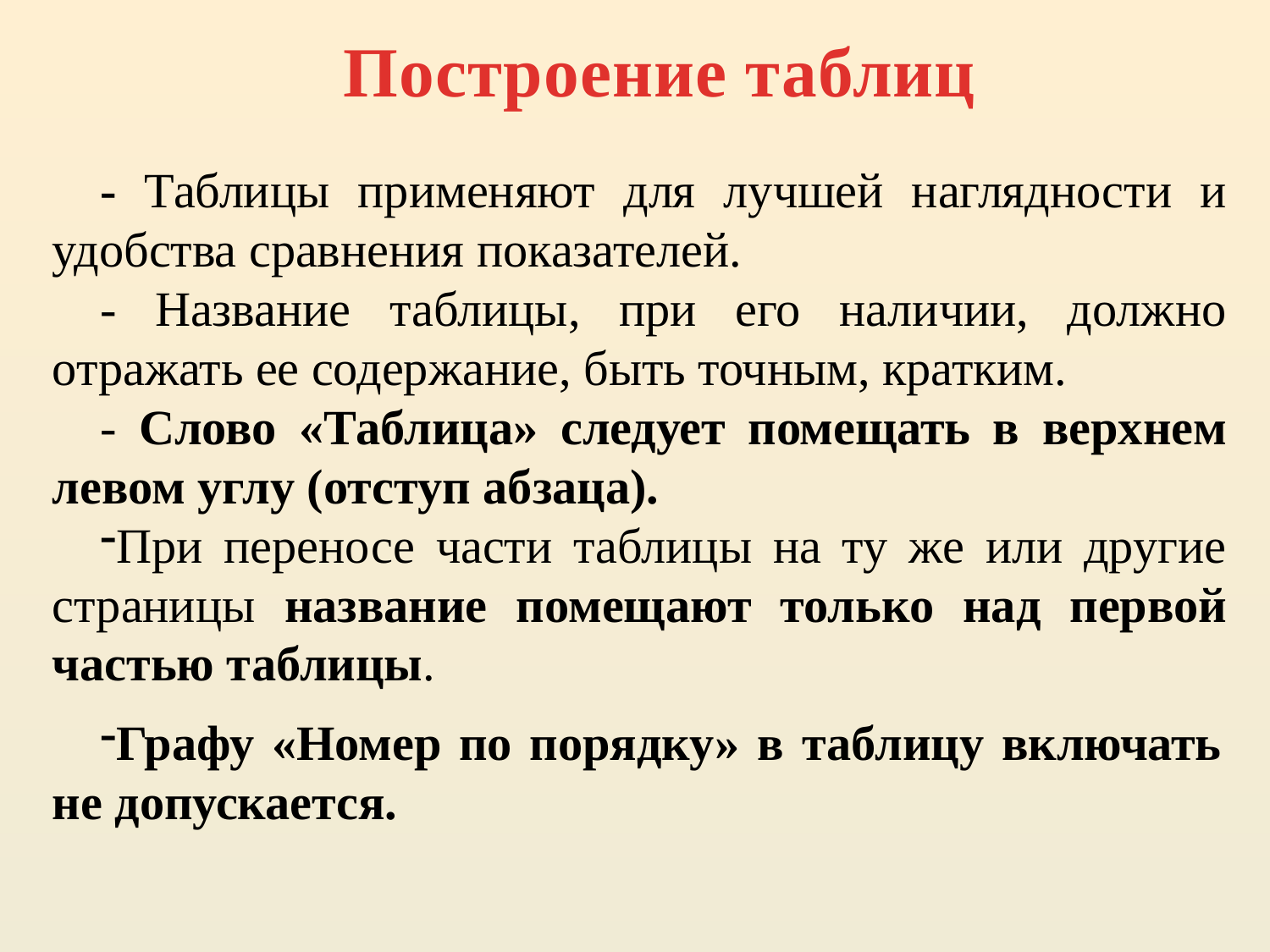

Построение таблиц
- Таблицы применяют для лучшей наглядности и удобства сравнения показателей.
- Название таблицы, при его наличии, должно отражать ее содержание, быть точным, кратким.
- Слово «Таблица» следует помещать в верхнем левом углу (отступ абзаца).
При переносе части таблицы на ту же или другие страницы название помещают только над первой частью таблицы.

Графу «Номер по порядку» в таблицу включать не допускается.